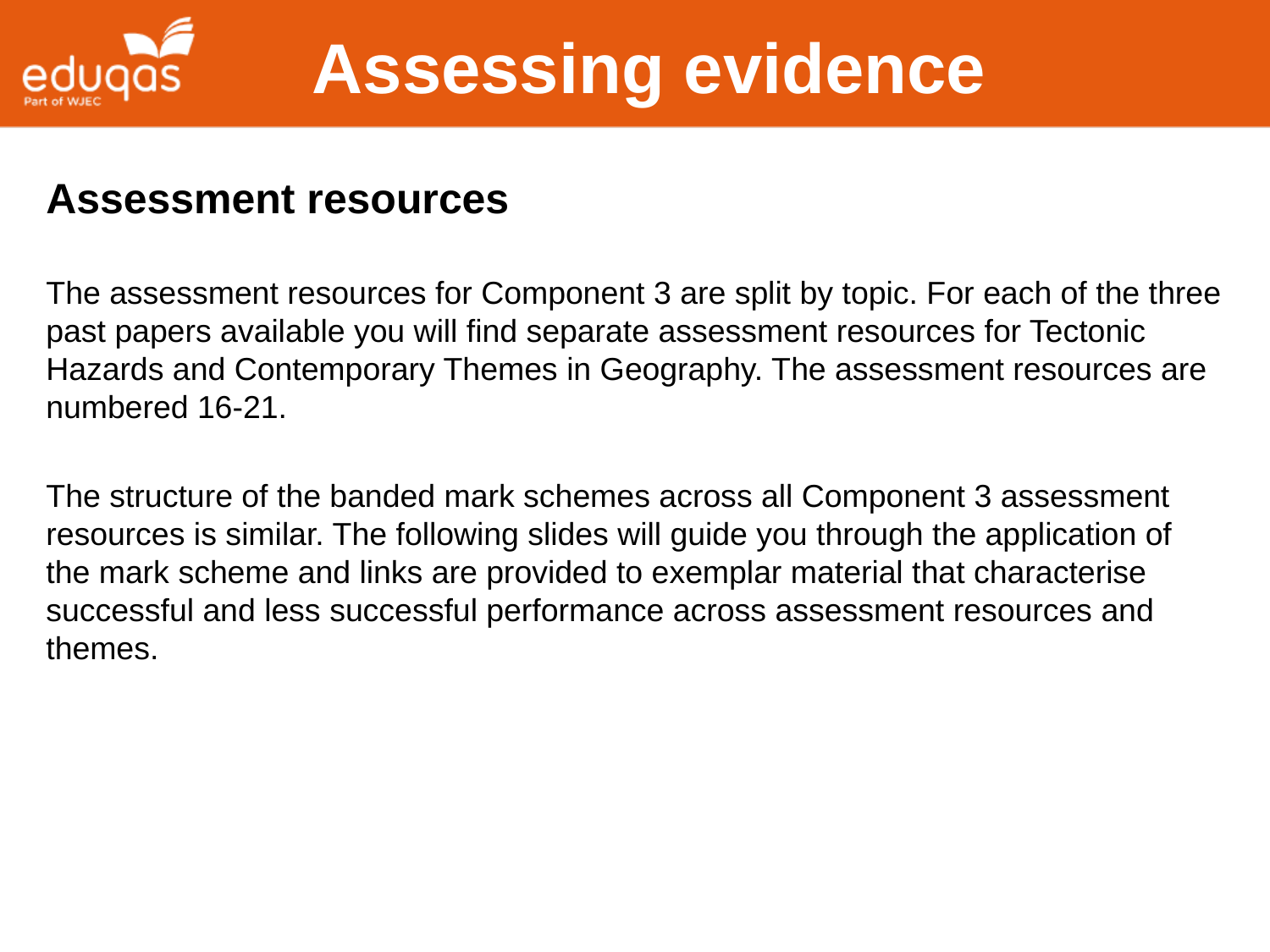

Assessing evidence
Assessment resources

The assessment resources for Component 3 are split by topic. For each of the three past papers available you will find separate assessment resources for Tectonic Hazards and Contemporary Themes in Geography. The assessment resources are numbered 16-21.

The structure of the banded mark schemes across all Component 3 assessment resources is similar. The following slides will guide you through the application of the mark scheme and links are provided to exemplar material that characterise successful and less successful performance across assessment resources and themes.